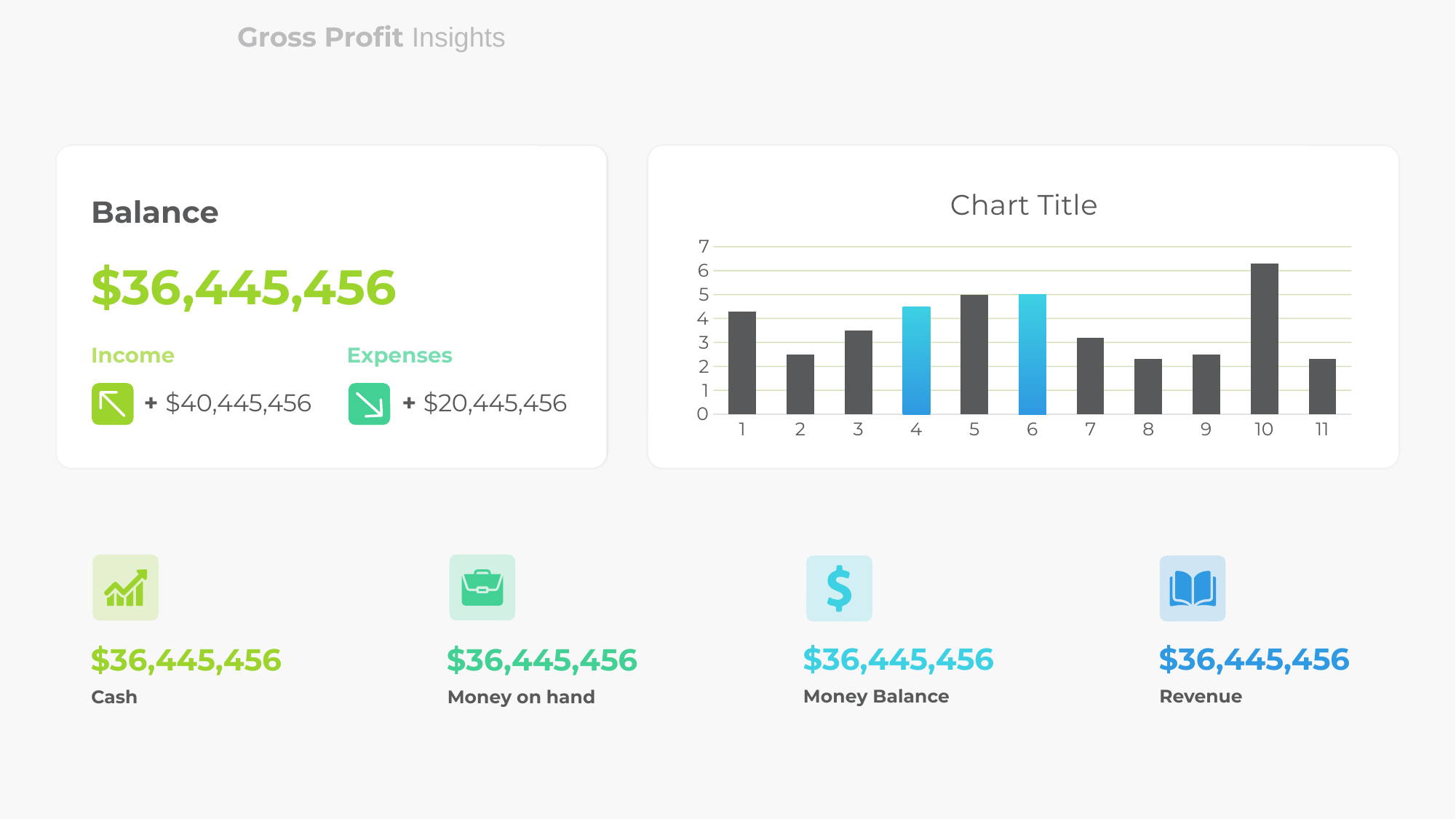

Gross Profit Insights

### Chart:

| Category | Series 1 | Column1 | Column2 |
|---|---|---|---|
| 1 | 4.3 | None | None |
| 2 | 2.5 | None | None |
| 3 | 3.5 | None | None |
| 4 | 4.5 | None | None |
| 5 | 5.0 | None | None |
| 6 | 5.0 | None | None |
| 7 | 3.2 | None | None |
| 8 | 2.3 | None | None |
| 9 | 2.5 | None | None |
| 10 | 6.3 | None | None |
| 11 | 2.3 | None | None |
Balance
$36,445,456
Income
+ $40,445,456

Expenses
+ $20,445,456

$36,445,456
Money Balance
$36,445,456
Revenue
$36,445,456
Cash
$36,445,456
Money on hand